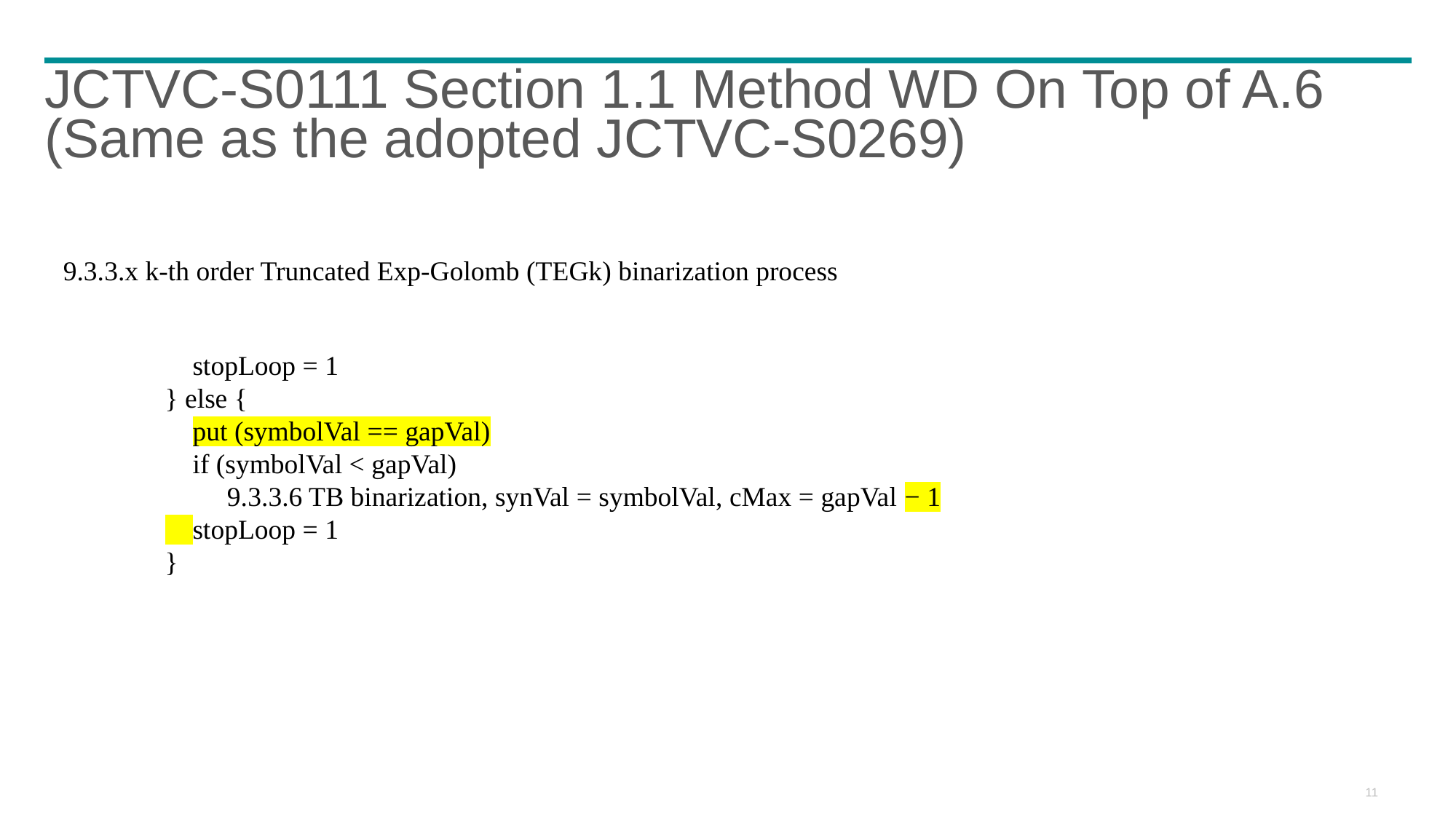

# JCTVC-S0111 Section 1.1 Method WD On Top of A.6 (Same as the adopted JCTVC-S0269)
9.3.3.x k-th order Truncated Exp-Golomb (TEGk) binarization process
    stopLoop = 1
} else {
    put (symbolVal == gapVal)
    if (symbolVal < gapVal)
         9.3.3.6 TB binarization, synVal = symbolVal, cMax = gapVal − 1
    stopLoop = 1
}